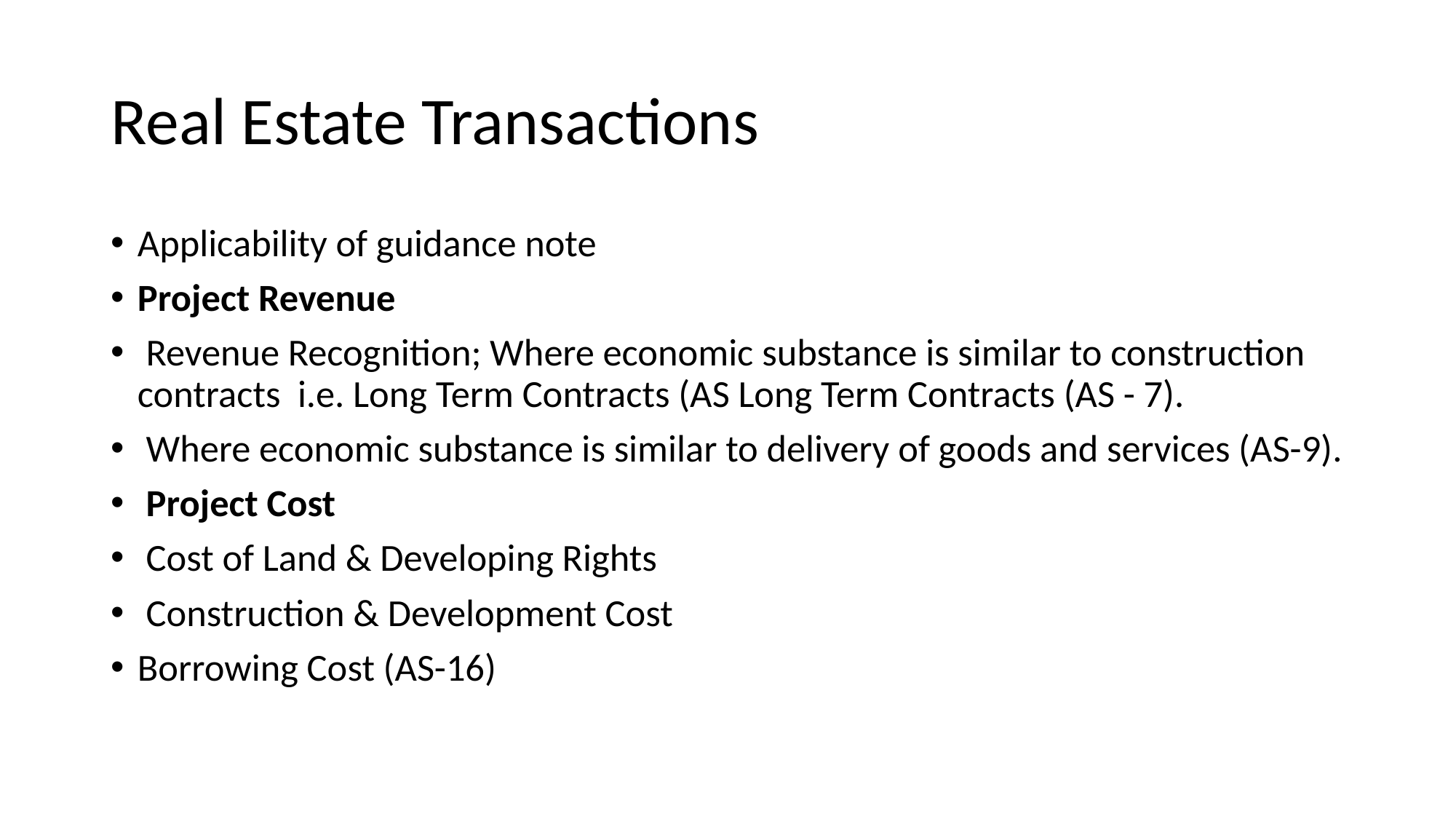

# Real Estate Transactions
Applicability of guidance note
Project Revenue
 Revenue Recognition; Where economic substance is similar to construction contracts  i.e. Long Term Contracts (AS Long Term Contracts (AS - 7).
 Where economic substance is similar to delivery of goods and services (AS-9).
 Project Cost
 Cost of Land & Developing Rights
 Construction & Development Cost
Borrowing Cost (AS-16)